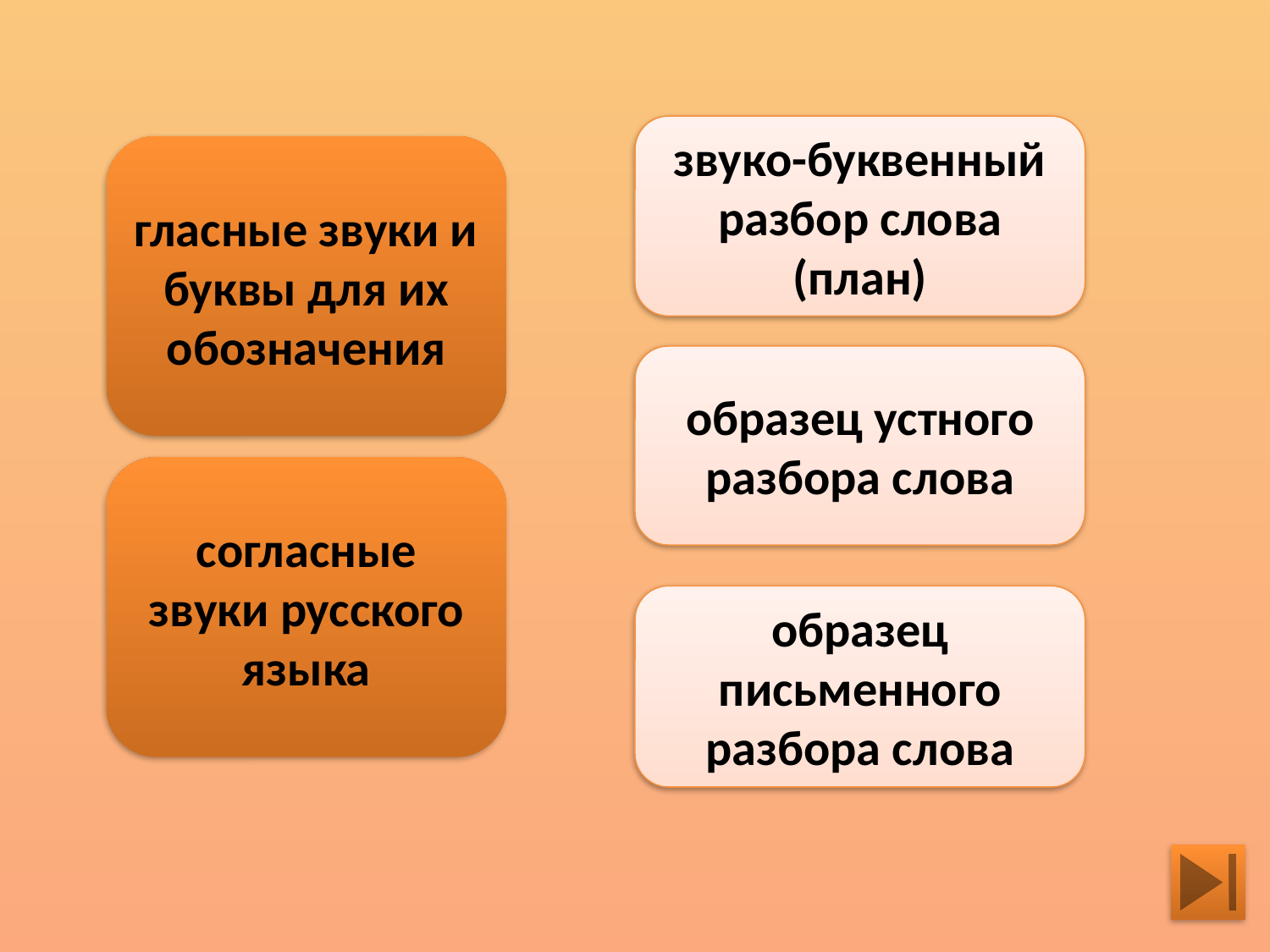

звуко-буквенный разбор слова (план)
гласные звуки и буквы для их обозначения
образец устного разбора слова
согласные звуки русского языка
образец письменного разбора слова